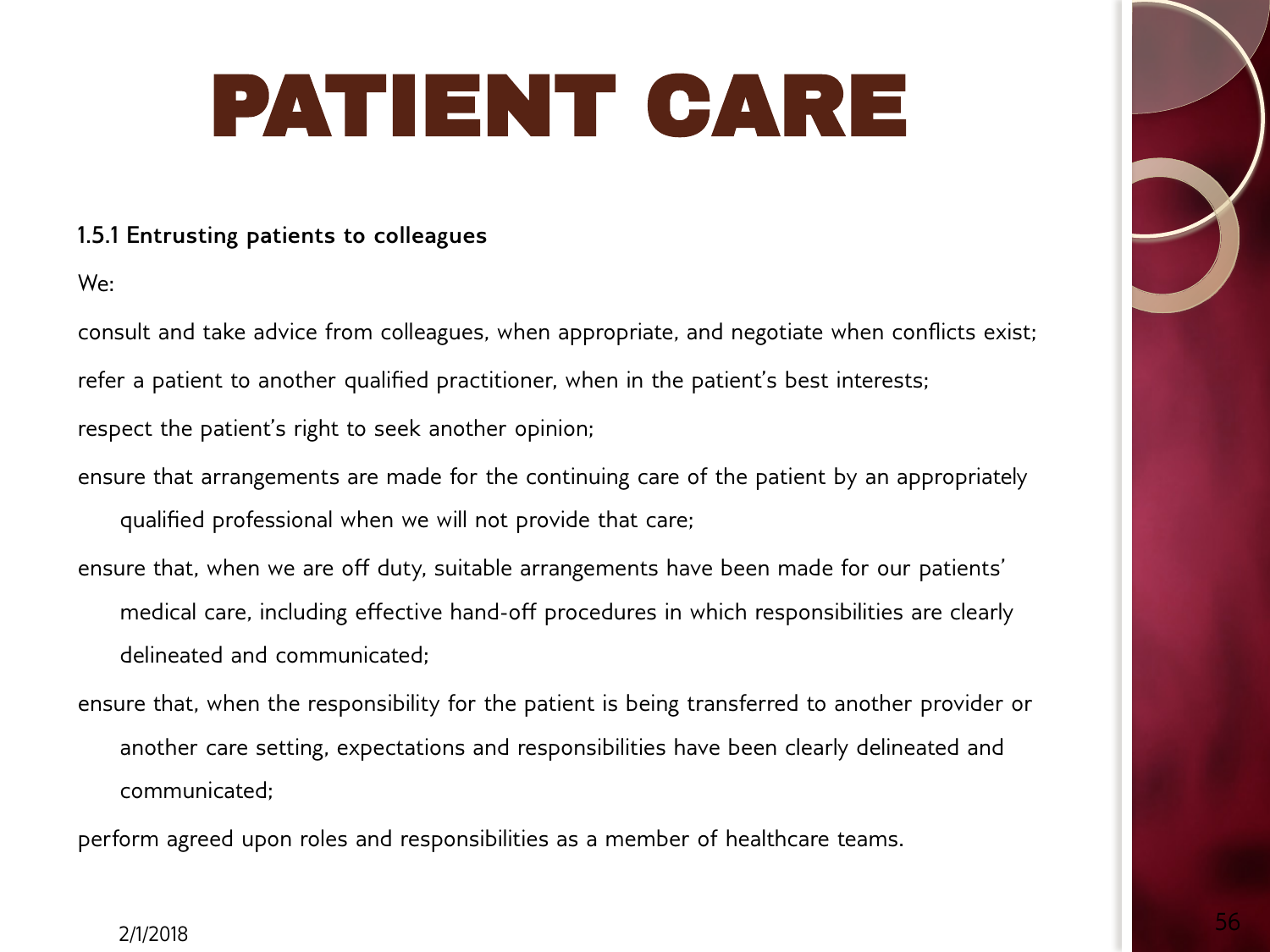

# PATIENT CARE
1.5.1 Entrusting patients to colleagues
We:
consult and take advice from colleagues, when appropriate, and negotiate when conflicts exist;
refer a patient to another qualified practitioner, when in the patient’s best interests;
respect the patient’s right to seek another opinion;
ensure that arrangements are made for the continuing care of the patient by an appropriately qualified professional when we will not provide that care;
ensure that, when we are off duty, suitable arrangements have been made for our patients’ medical care, including effective hand-off procedures in which responsibilities are clearly delineated and communicated;
ensure that, when the responsibility for the patient is being transferred to another provider or another care setting, expectations and responsibilities have been clearly delineated and communicated;
perform agreed upon roles and responsibilities as a member of healthcare teams.
56
2/1/2018